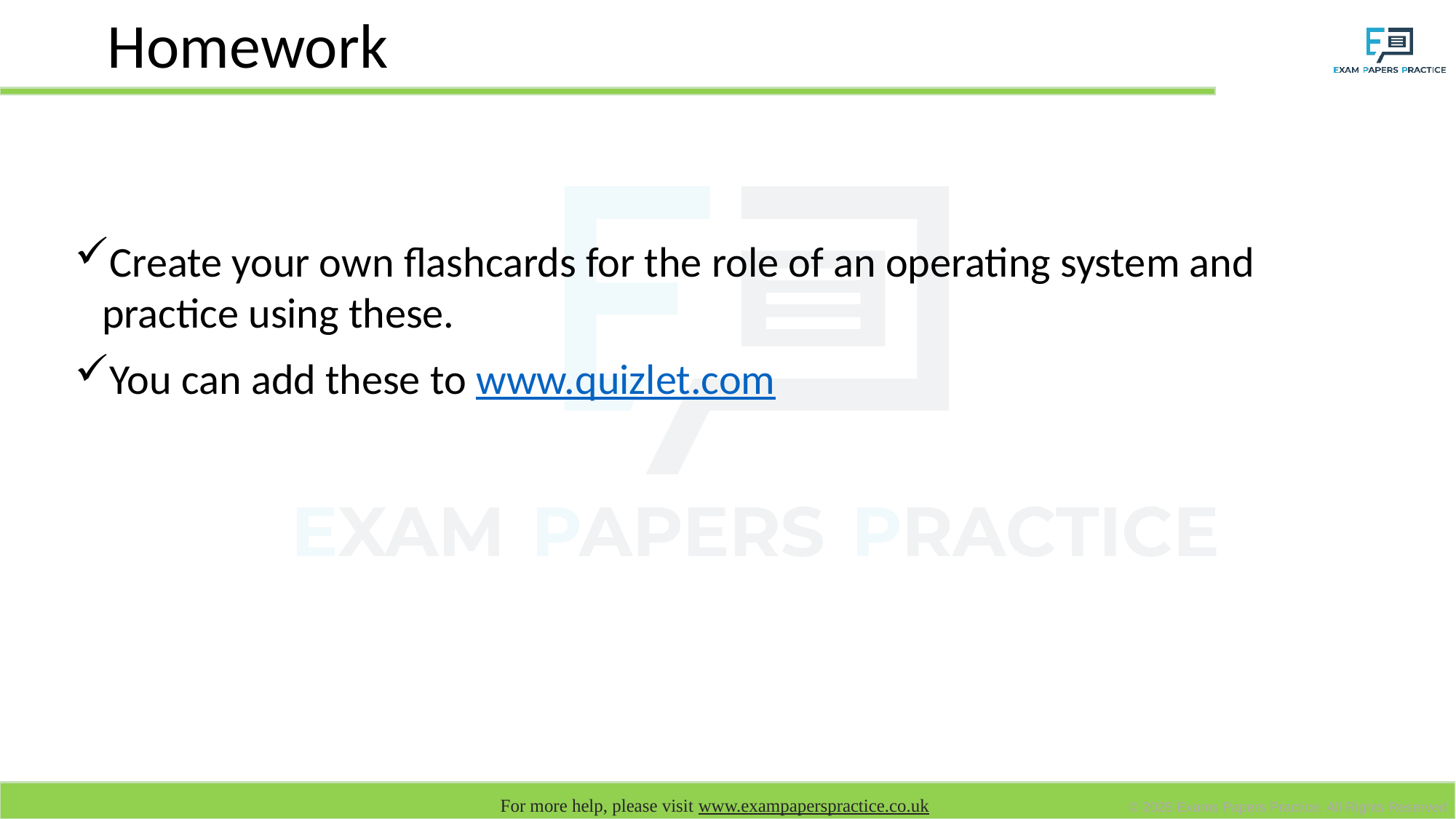

# Homework

Create your own flashcards for the role of an operating system and practice using these.
You can add these to www.quizlet.com